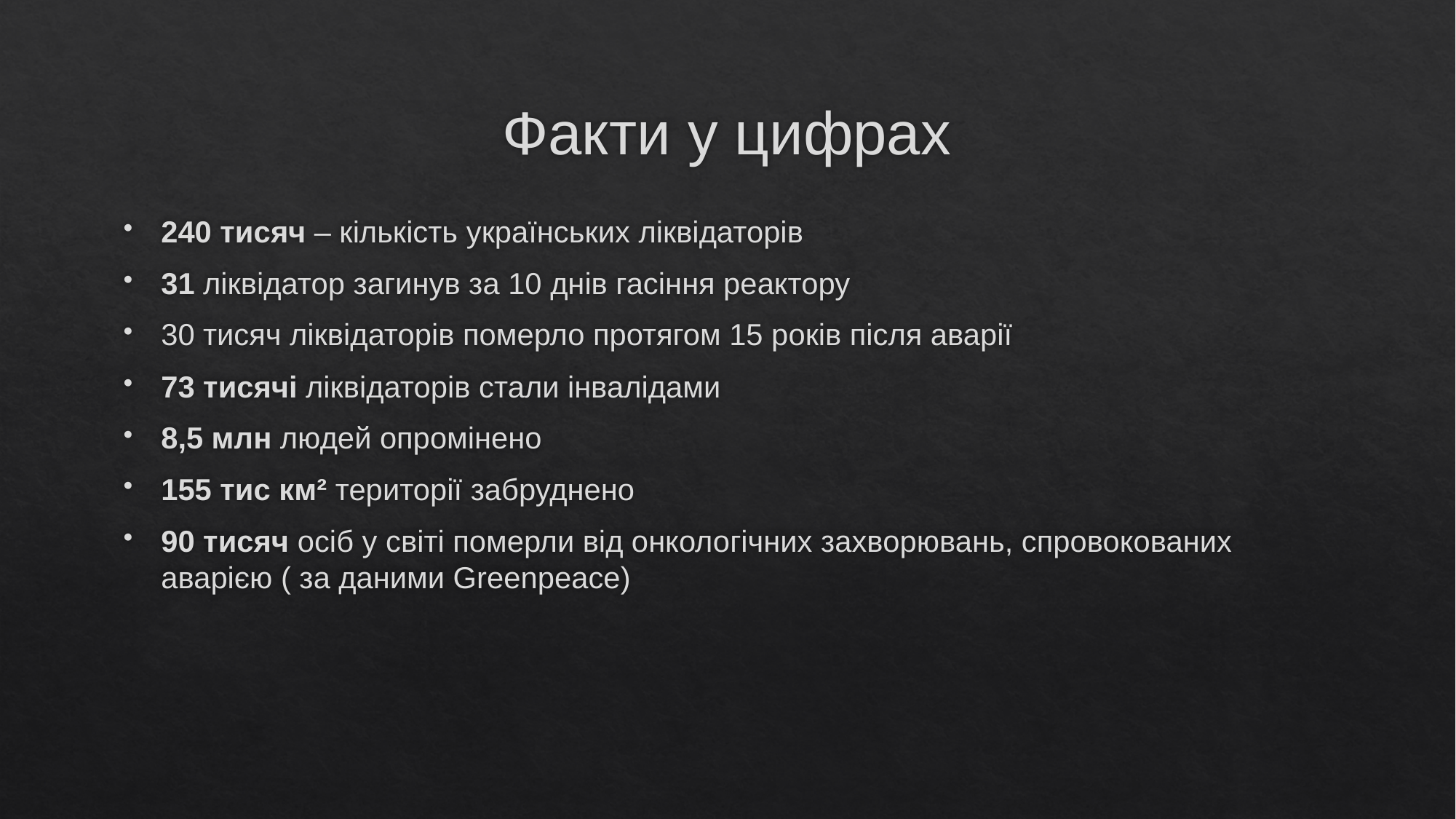

# Факти у цифрах
240 тисяч – кількість українських ліквідаторів
31 ліквідатор загинув за 10 днів гасіння реактору
30 тисяч ліквідаторів померло протягом 15 років після аварії
73 тисячі ліквідаторів стали інвалідами
8,5 млн людей опромінено
155 тис км² території забруднено
90 тисяч осіб у світі померли від онкологічних захворювань, спровокованих аварією ( за даними Greenpeace)